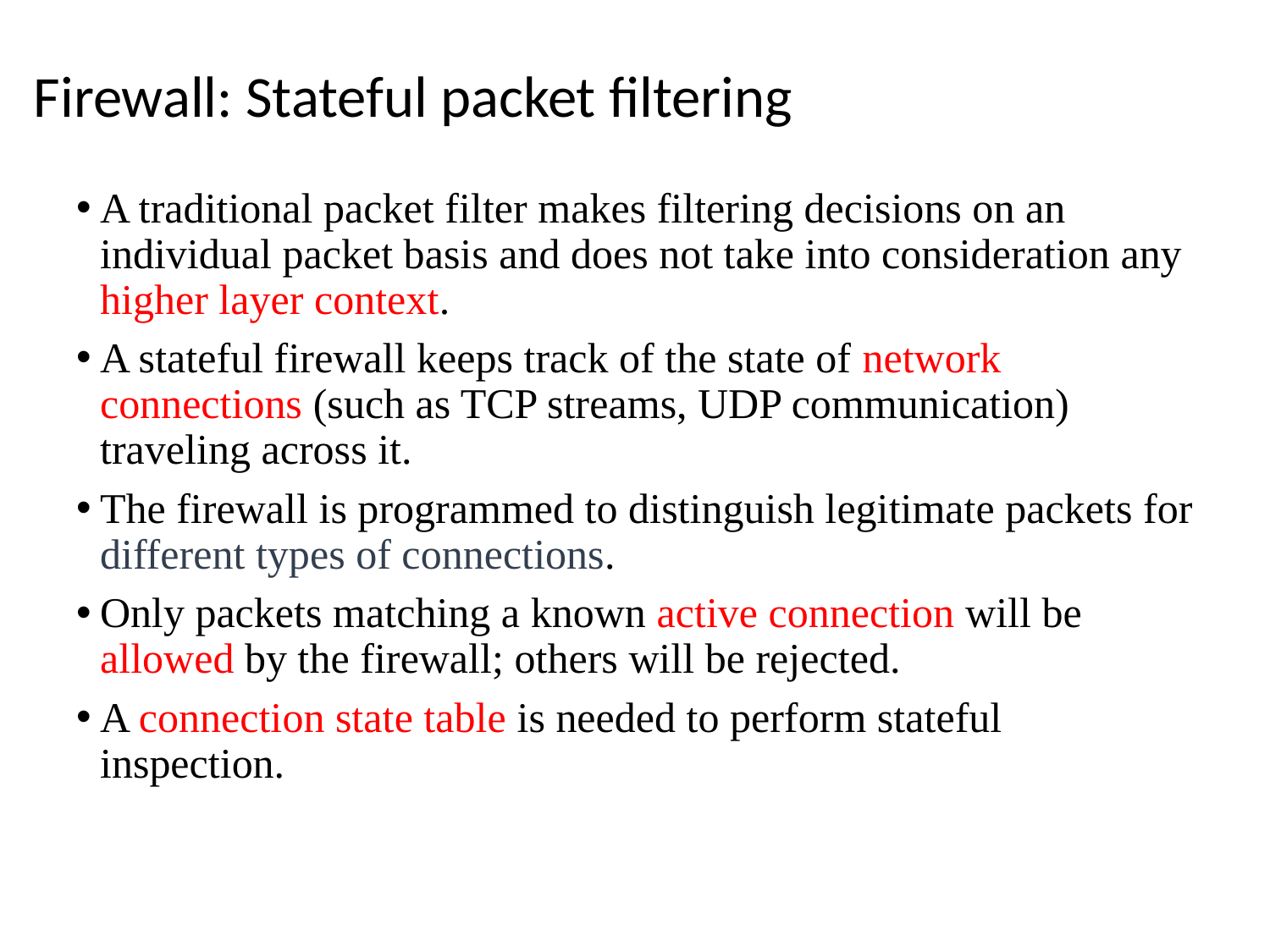

# Firewall: Stateful packet filtering

A traditional packet filter makes filtering decisions on an individual packet basis and does not take into consideration any higher layer context.
A stateful firewall keeps track of the state of network connections (such as TCP streams, UDP communication) traveling across it.
The firewall is programmed to distinguish legitimate packets for different types of connections.
Only packets matching a known active connection will be allowed by the firewall; others will be rejected.
A connection state table is needed to perform stateful inspection.